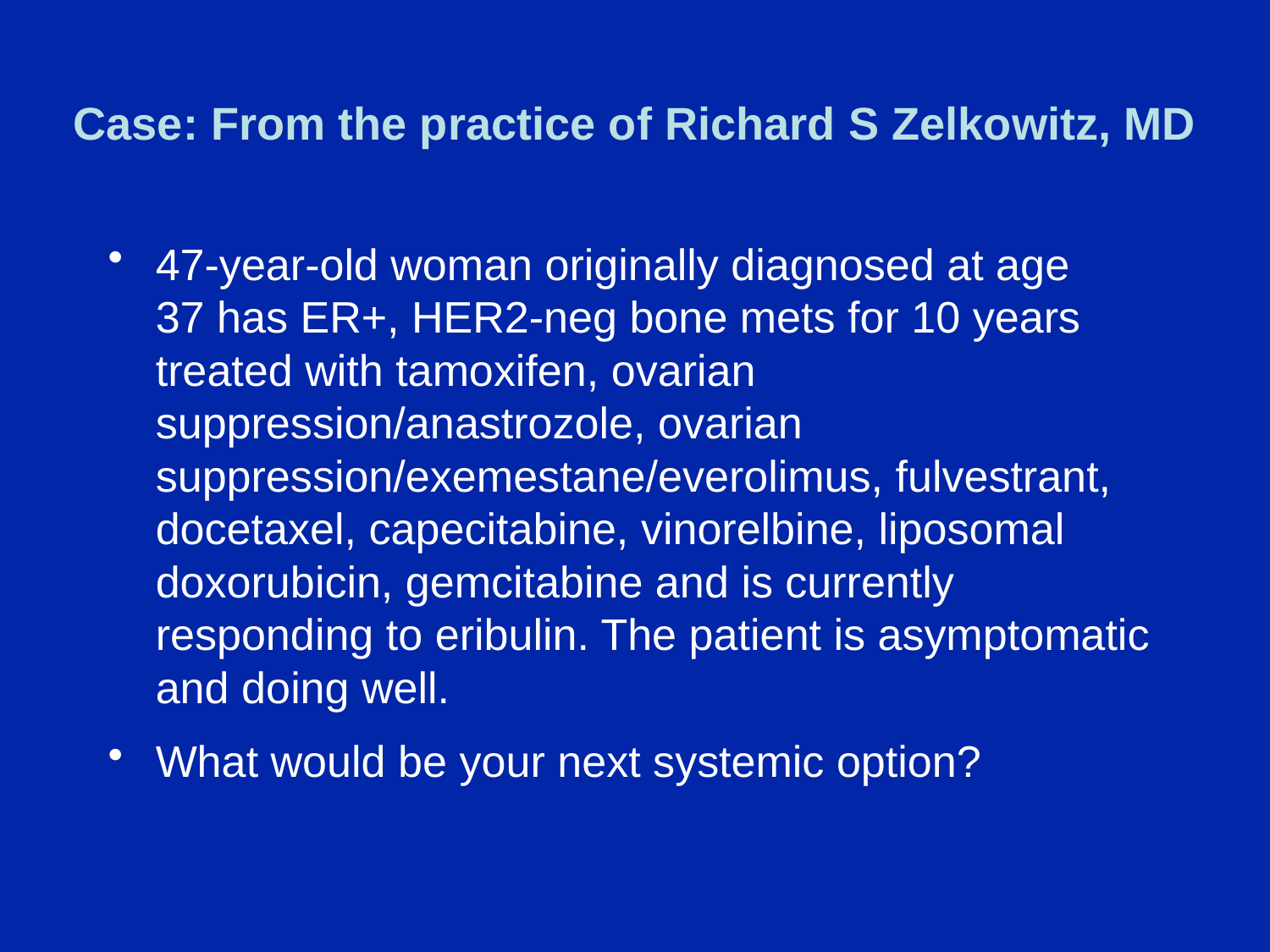

# Case: From the practice of Richard S Zelkowitz, MD
47-year-old woman originally diagnosed at age
37 has ER+, HER2-neg bone mets for 10 years treated with tamoxifen, ovarian suppression/anastrozole, ovarian suppression/exemestane/everolimus, fulvestrant, docetaxel, capecitabine, vinorelbine, liposomal doxorubicin, gemcitabine and is currently responding to eribulin. The patient is asymptomatic and doing well.
What would be your next systemic option?